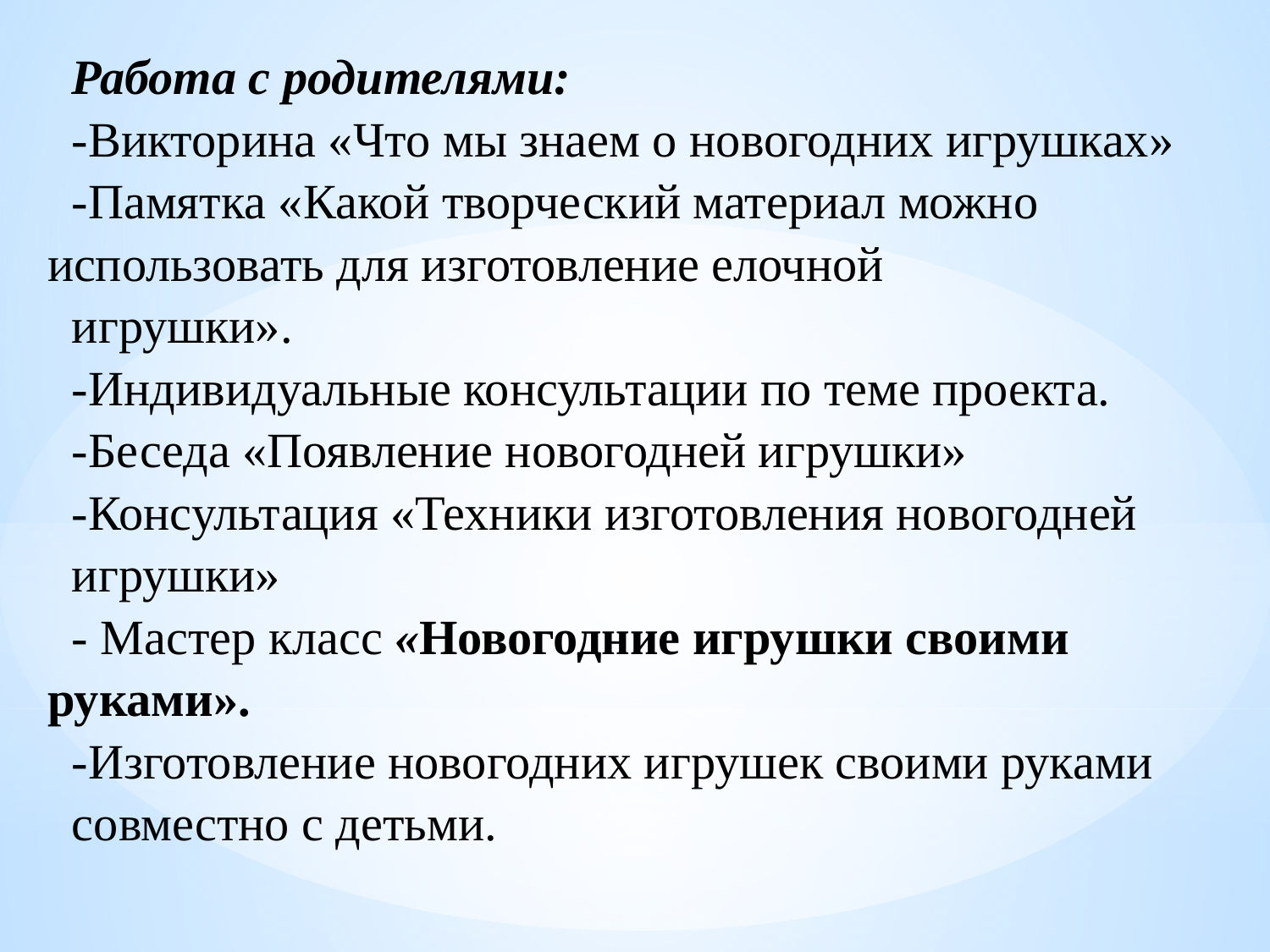

Работа с родителями:
  -Викторина «Что мы знаем о новогодних игрушках»
  -Памятка «Какой творческий материал можно использовать для изготовление елочной
  игрушки».
  -Индивидуальные консультации по теме проекта.
  -Беседа «Появление новогодней игрушки»
  -Консультация «Техники изготовления новогодней
  игрушки»
  - Мастер класс «Новогодние игрушки своими руками».
  -Изготовление новогодних игрушек своими руками
  совместно с детьми.